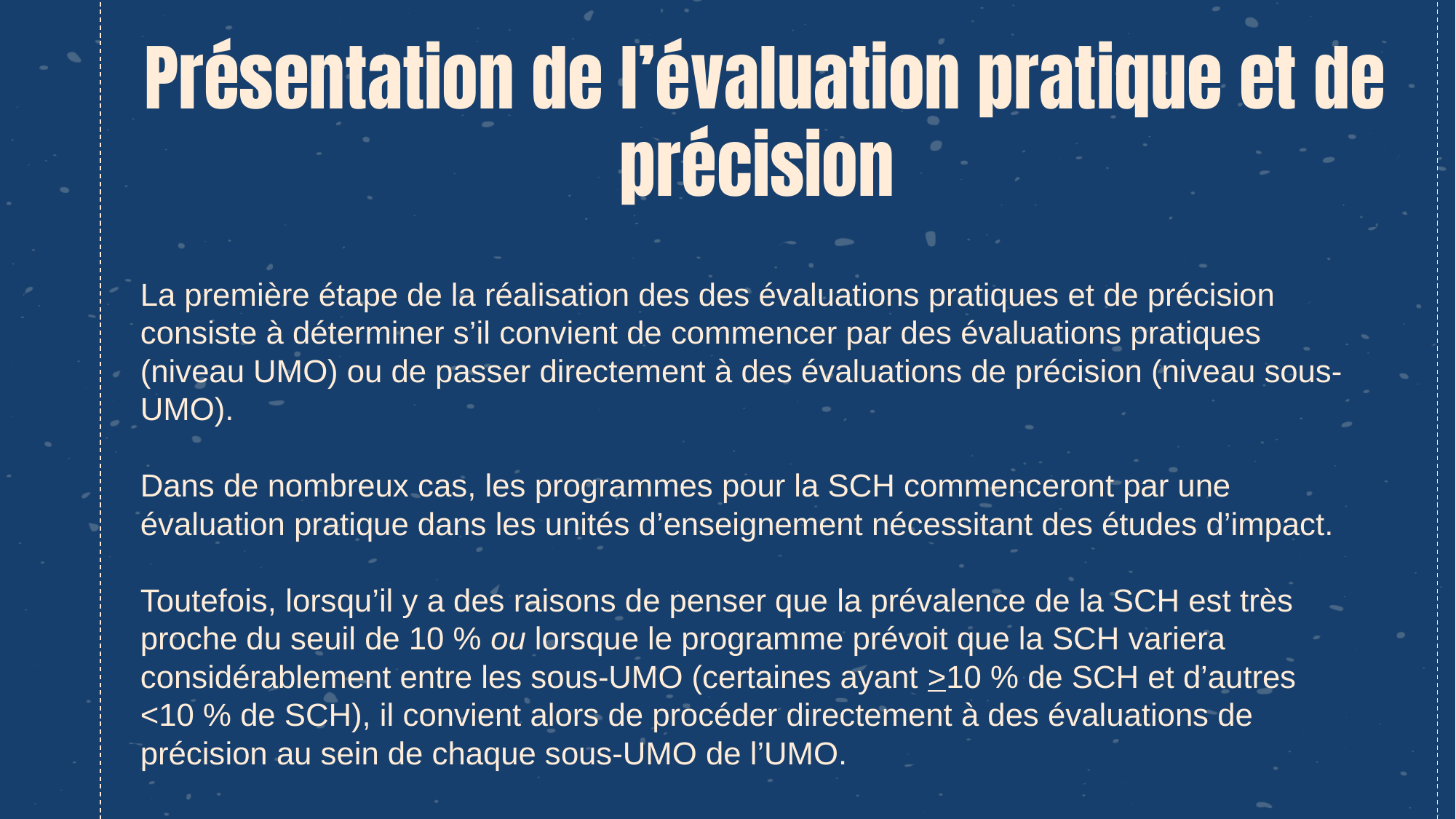

# Présentation de l’évaluation pratique et de précision
La première étape de la réalisation des des évaluations pratiques et de précision consiste à déterminer s’il convient de commencer par des évaluations pratiques (niveau UMO) ou de passer directement à des évaluations de précision (niveau sous-UMO).

Dans de nombreux cas, les programmes pour la SCH commenceront par une évaluation pratique dans les unités d’enseignement nécessitant des études d’impact.

Toutefois, lorsqu’il y a des raisons de penser que la prévalence de la SCH est très proche du seuil de 10 % ou lorsque le programme prévoit que la SCH variera considérablement entre les sous-UMO (certaines ayant >10 % de SCH et d’autres <10 % de SCH), il convient alors de procéder directement à des évaluations de précision au sein de chaque sous-UMO de l’UMO.